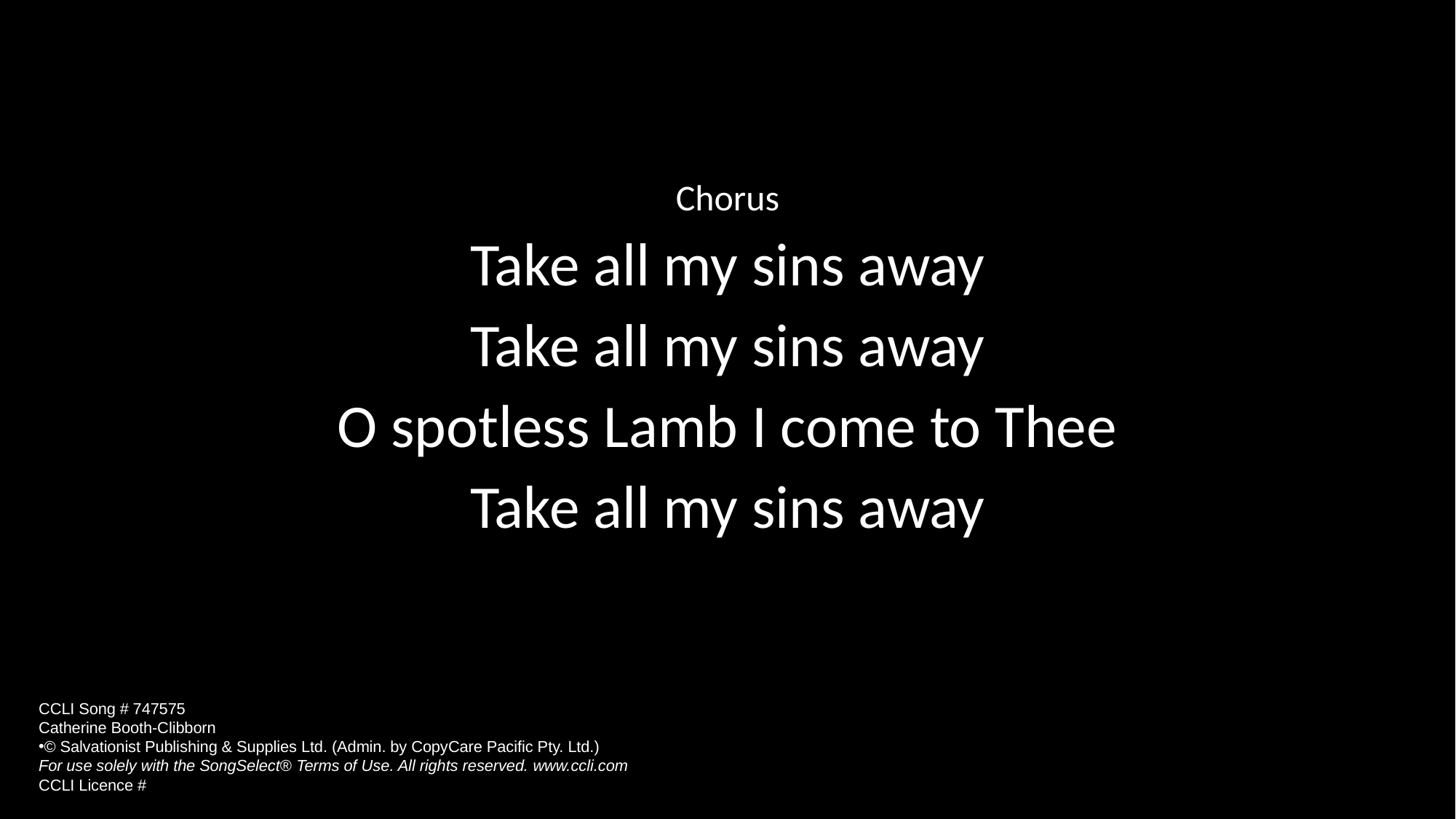

Chorus
Take all my sins away
Take all my sins away
O spotless Lamb I come to Thee
Take all my sins away
CCLI Song # 747575
Catherine Booth-Clibborn
© Salvationist Publishing & Supplies Ltd. (Admin. by CopyCare Pacific Pty. Ltd.)
For use solely with the SongSelect® Terms of Use. All rights reserved. www.ccli.com
CCLI Licence #